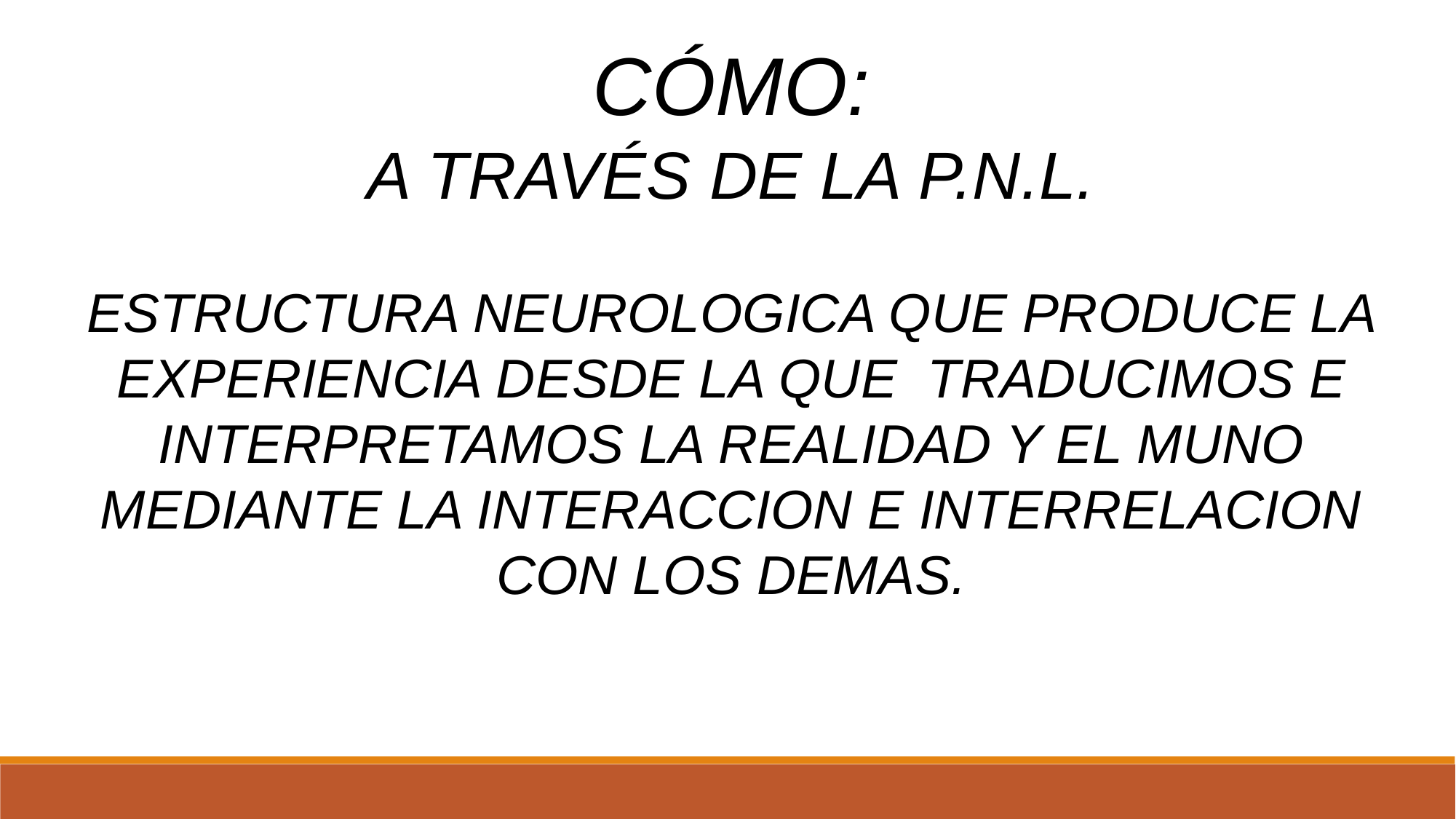

CÓMO:
A TRAVÉS DE LA P.N.L.

ESTRUCTURA NEUROLOGICA QUE PRODUCE LA EXPERIENCIA DESDE LA QUE  TRADUCIMOS E INTERPRETAMOS LA REALIDAD Y EL MUNO MEDIANTE LA INTERACCION E INTERRELACION CON LOS DEMAS.